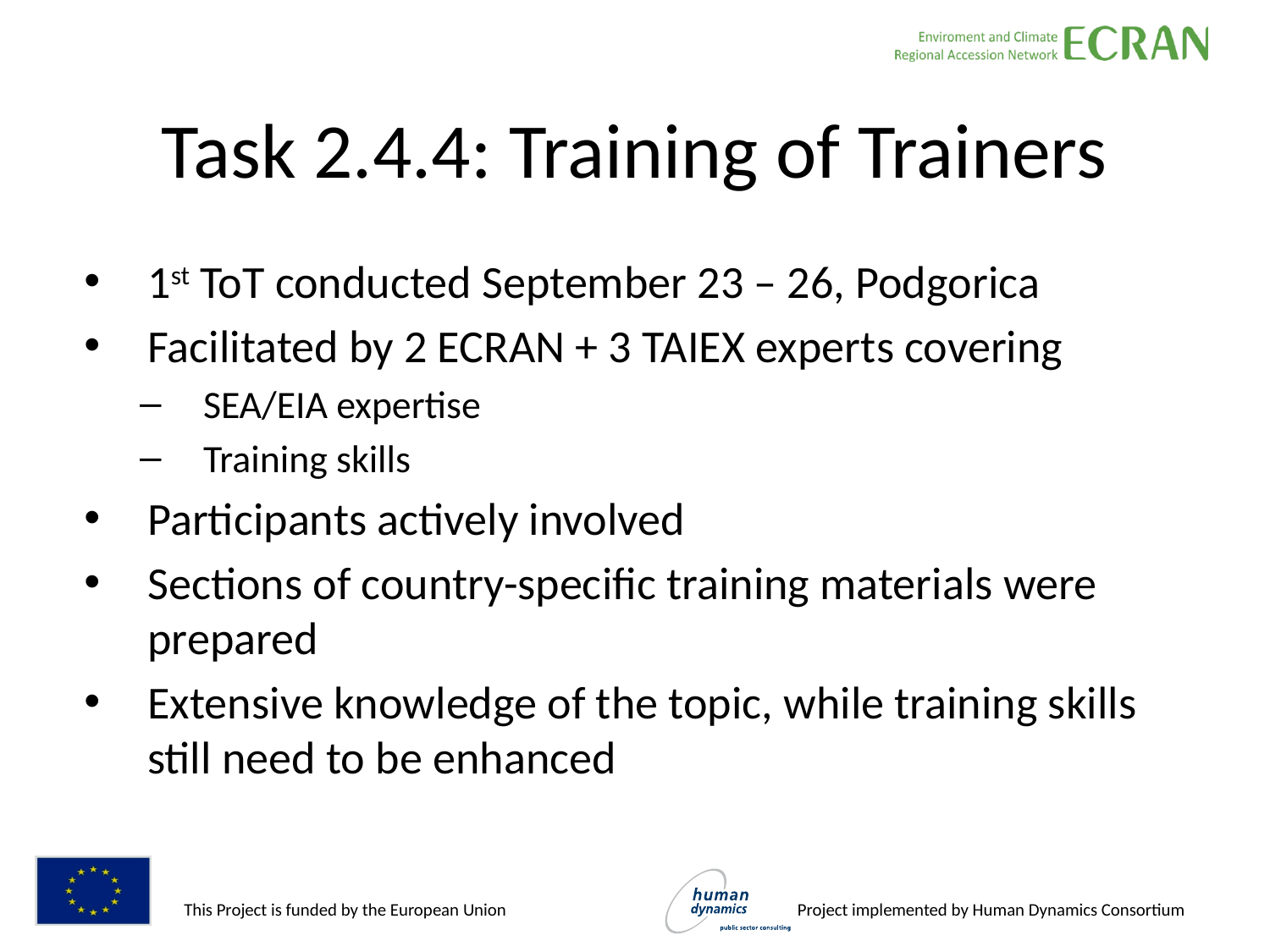

# Task 2.4.4: Training of Trainers
1st ToT conducted September 23 – 26, Podgorica
Facilitated by 2 ECRAN + 3 TAIEX experts covering
SEA/EIA expertise
Training skills
Participants actively involved
Sections of country-specific training materials were prepared
Extensive knowledge of the topic, while training skills still need to be enhanced